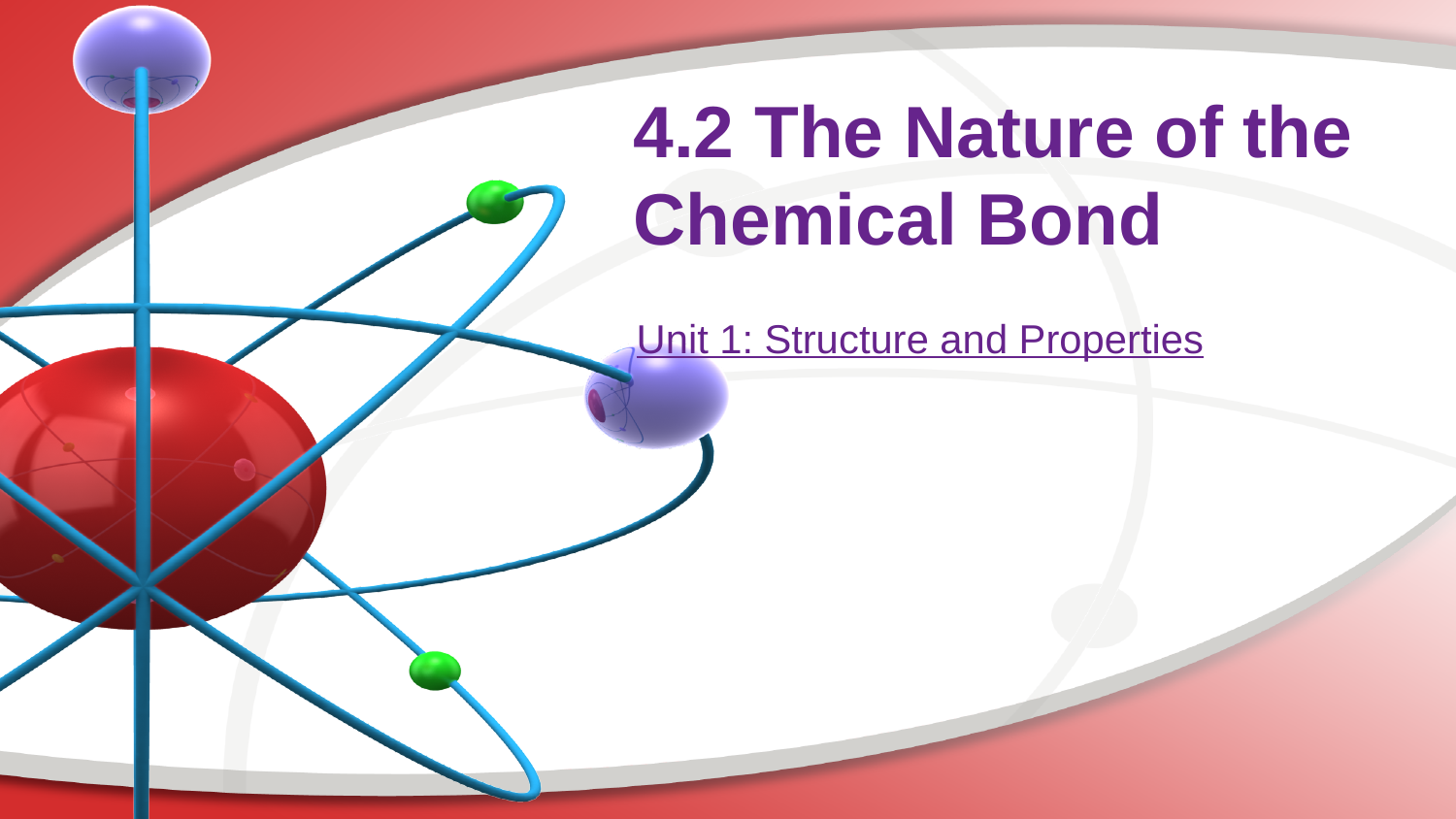

# 4.2 The Nature of the Chemical Bond

Unit 1: Structure and Properties